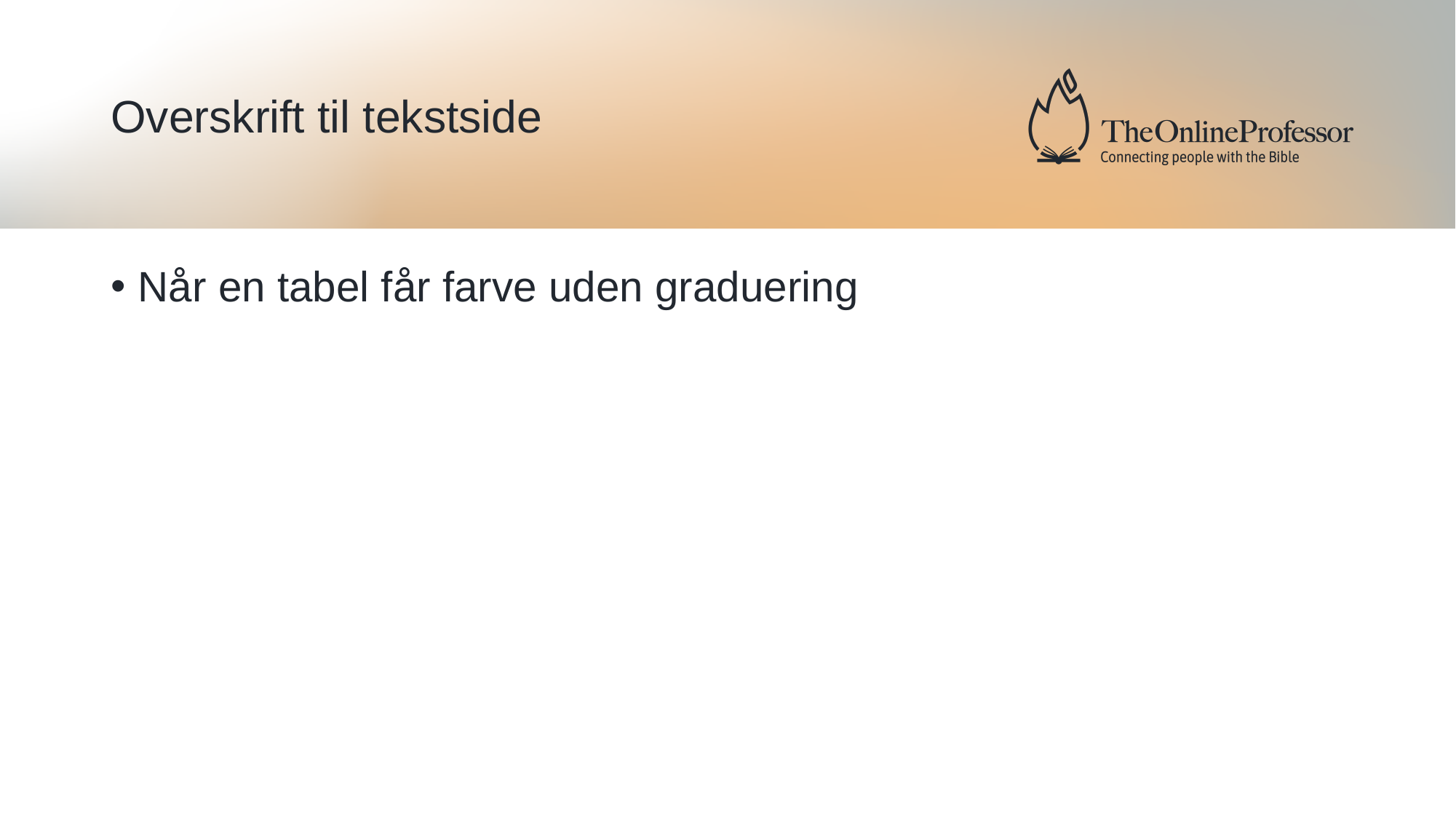

# Overskrift til tekstside
Når en tabel får farve uden graduering